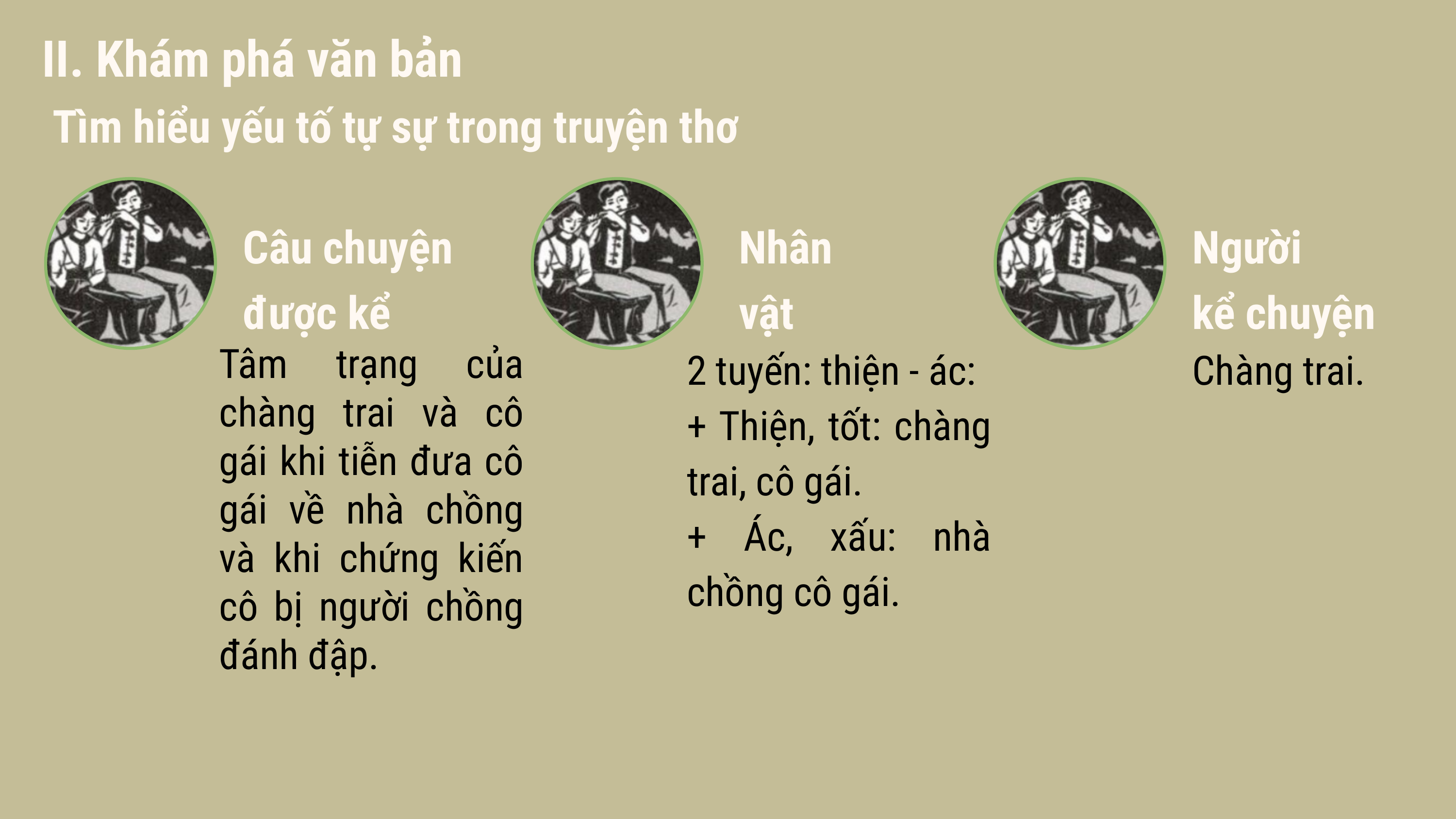

II. Khám phá văn bản
 Tìm hiểu yếu tố tự sự trong truyện thơ

Câu chuyện được kể
Nhân vật
Người
kể chuyện
Tâm trạng của chàng trai và cô gái khi tiễn đưa cô gái về nhà chồng và khi chứng kiến cô bị người chồng đánh đập.
2 tuyến: thiện - ác:
+ Thiện, tốt: chàng trai, cô gái.
+ Ác, xấu: nhà chồng cô gái.
Chàng trai.